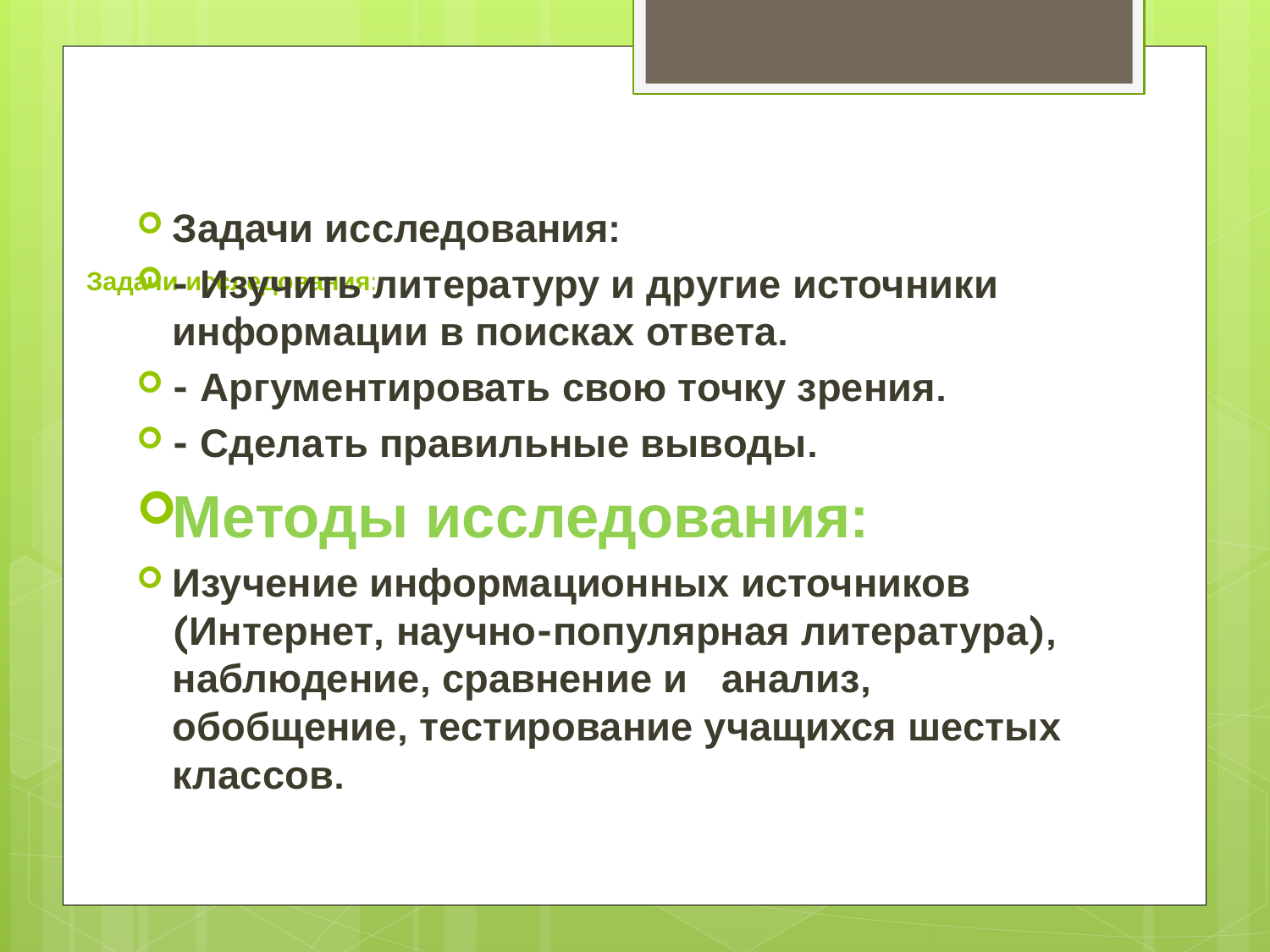

Задачи исследования:
- Изучить литературу и другие источники информации в поисках ответа.
- Аргументировать свою точку зрения.
- Сделать правильные выводы.
Методы исследования:
Изучение информационных источников (Интернет, научно-популярная литература), наблюдение, сравнение и   анализ, обобщение, тестирование учащихся шестых классов.

# Задачи исследования: